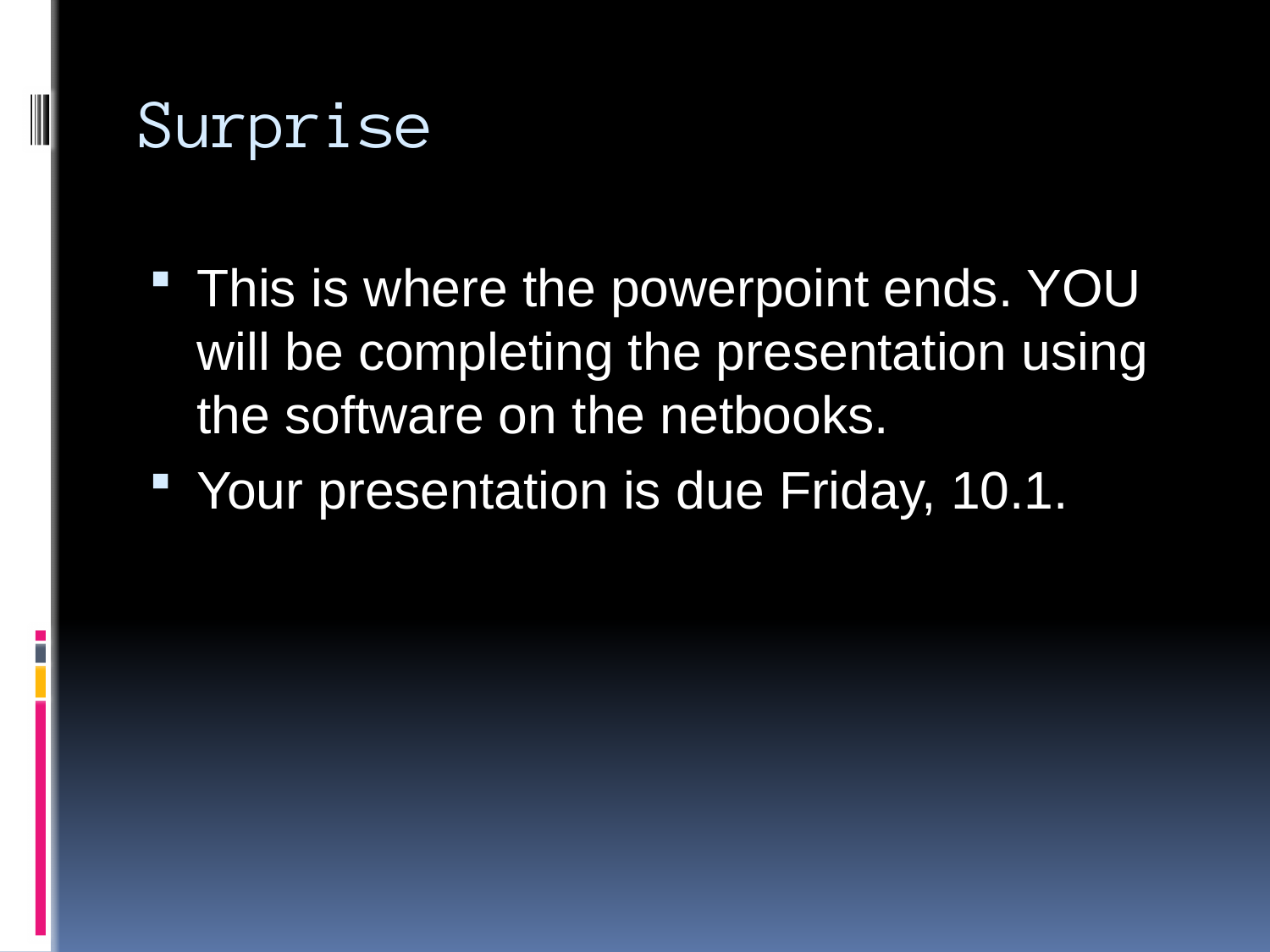

# Surprise
This is where the powerpoint ends. YOU will be completing the presentation using the software on the netbooks.
Your presentation is due Friday, 10.1.